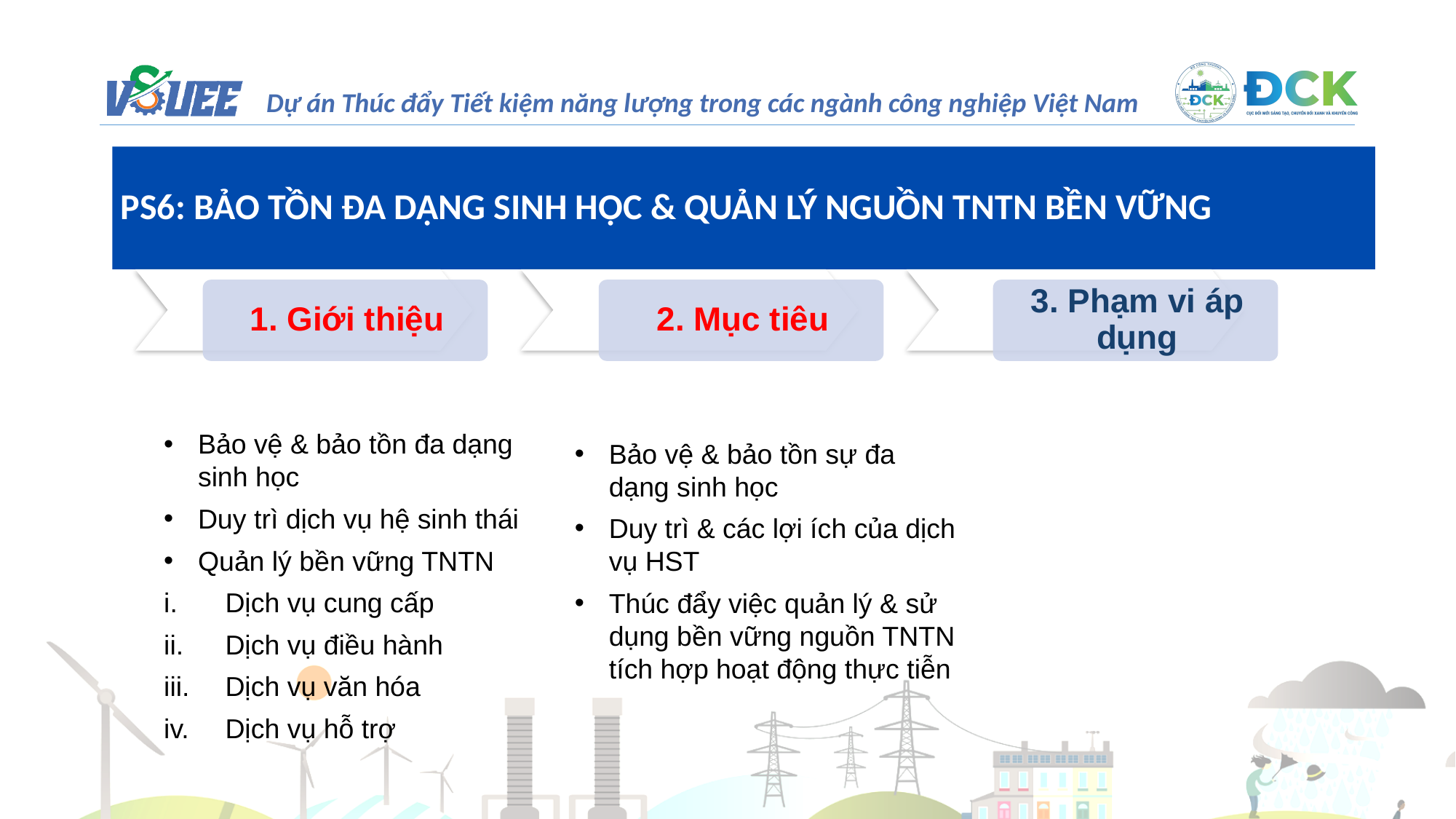

PS6: BẢO TỒN ĐA DẠNG SINH HỌC & QUẢN LÝ NGUỒN TNTN BỀN VỮNG
1. Giới thiệu
2. Mục tiêu
3. Phạm vi áp dụng
Bảo vệ & bảo tồn đa dạng sinh học
Duy trì dịch vụ hệ sinh thái
Quản lý bền vững TNTN
Dịch vụ cung cấp
Dịch vụ điều hành
Dịch vụ văn hóa
Dịch vụ hỗ trợ
Bảo vệ & bảo tồn sự đa dạng sinh học
Duy trì & các lợi ích của dịch vụ HST
Thúc đẩy việc quản lý & sử dụng bền vững nguồn TNTN tích hợp hoạt động thực tiễn